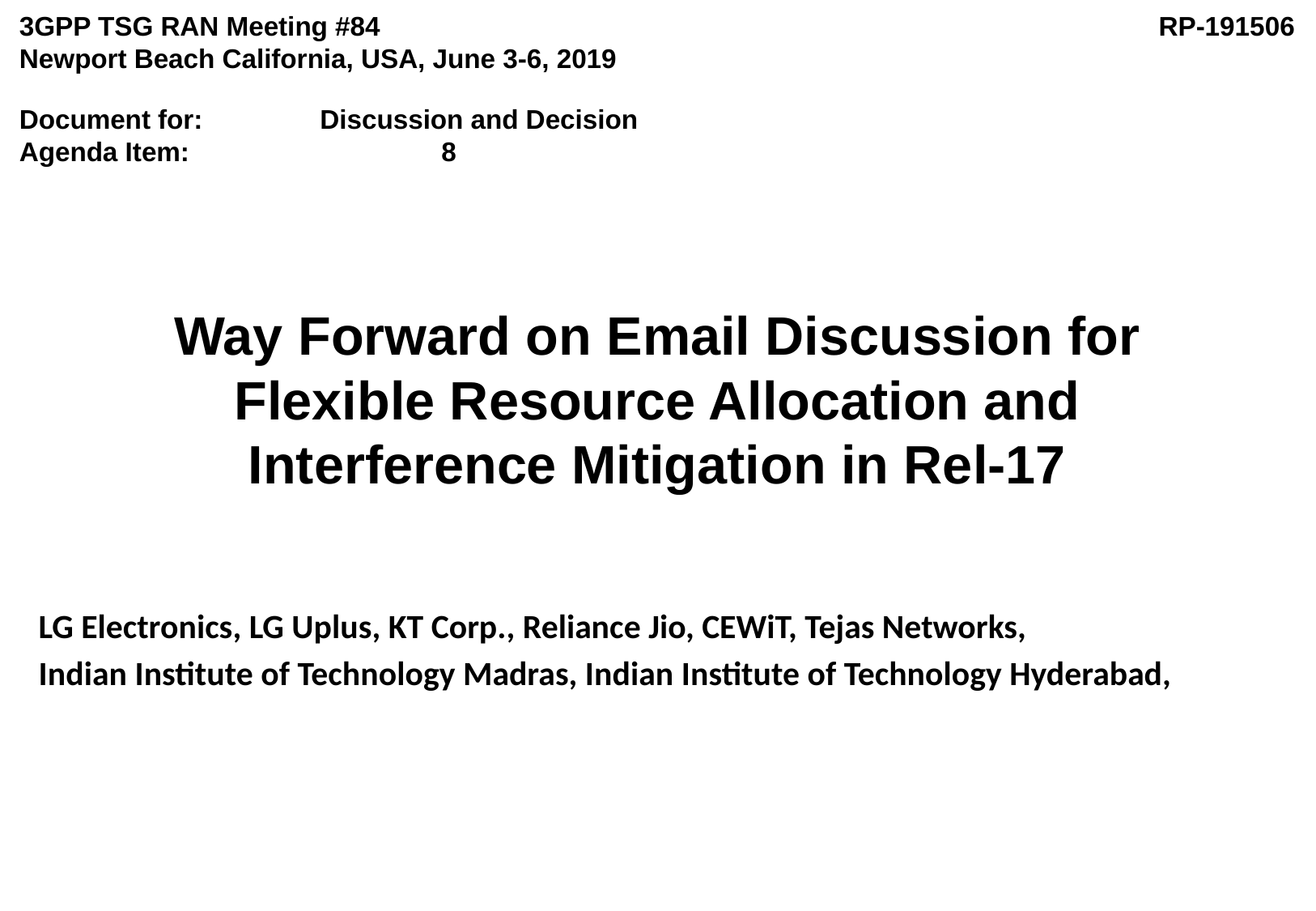

3GPP TSG RAN Meeting #84
Newport Beach California, USA, June 3-6, 2019
RP-191506
Document for:	Discussion and Decision
Agenda Item:			8
# Way Forward on Email Discussion for Flexible Resource Allocation and Interference Mitigation in Rel-17
LG Electronics, LG Uplus, KT Corp., Reliance Jio, CEWiT, Tejas Networks,
Indian Institute of Technology Madras, Indian Institute of Technology Hyderabad,